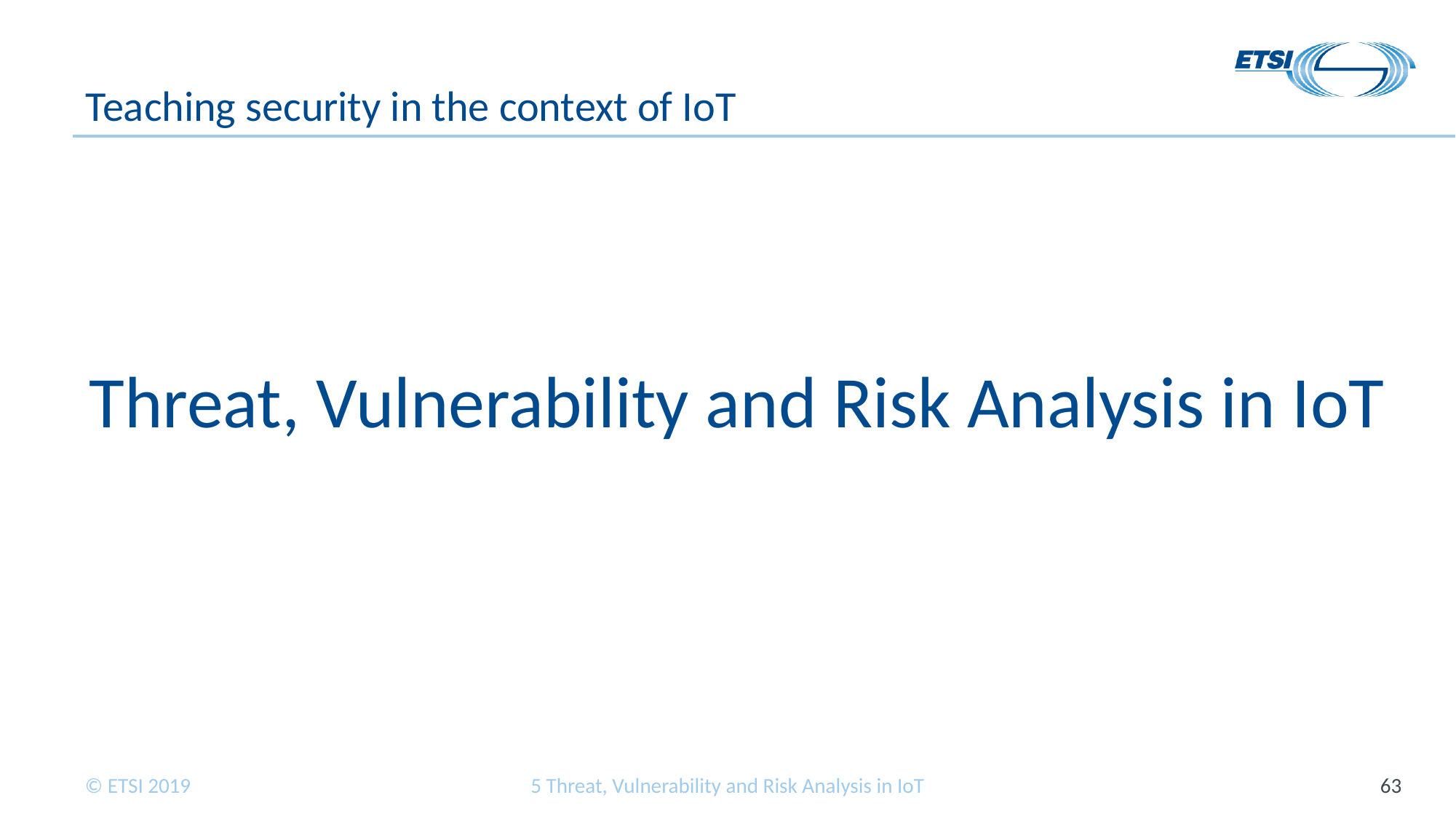

# Teaching security in the context of IoT
Threat, Vulnerability and Risk Analysis in IoT
5 Threat, Vulnerability and Risk Analysis in IoT